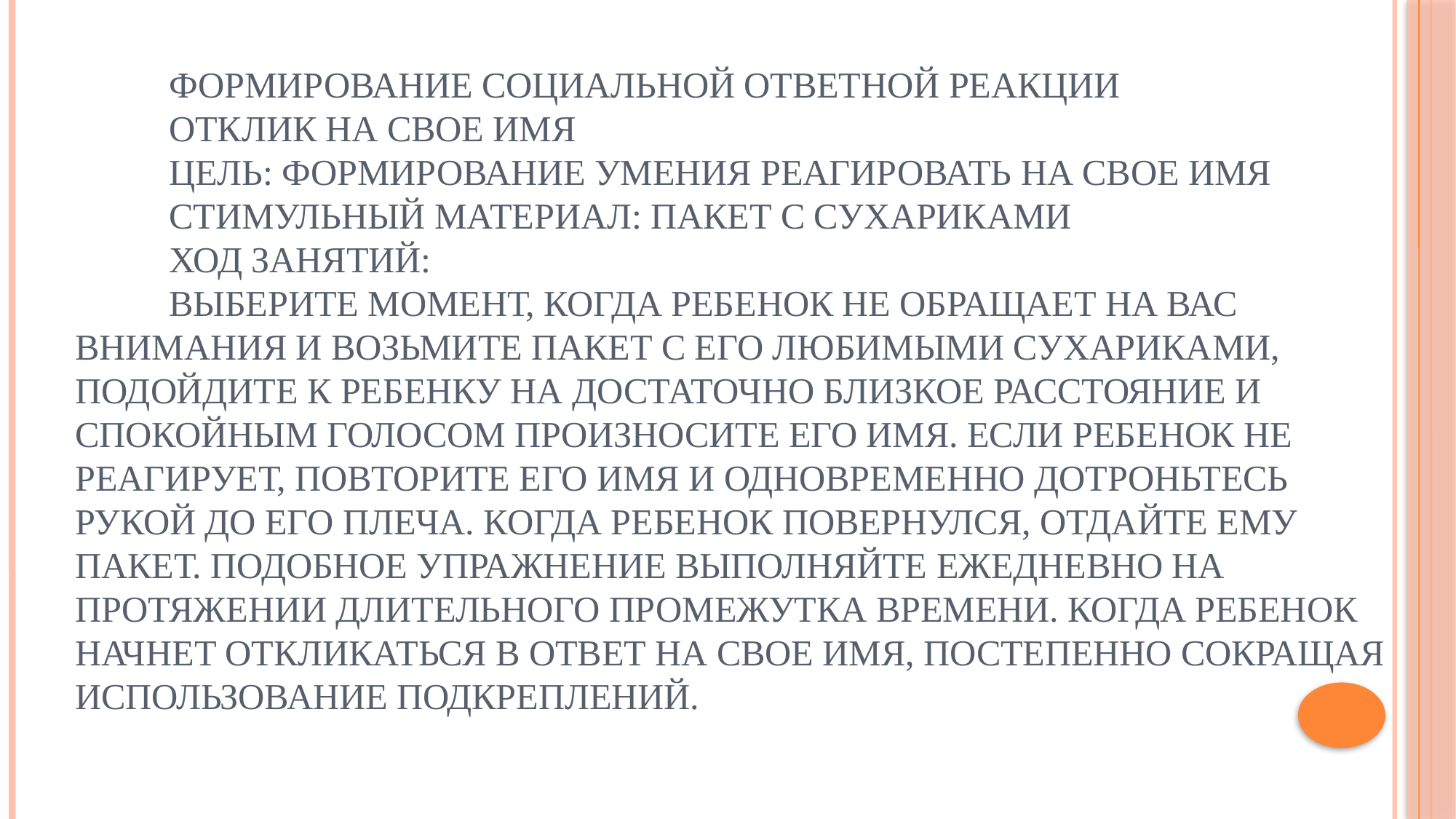

# Формирование социальной ответной реакции Отклик на свое имя Цель: формирование умения реагировать на свое имя Стимульный материал: пакет с сухариками Ход занятий: Выберите момент, когда ребенок не обращает на Вас внимания и возьмите пакет с его любимыми сухариками, подойдите к ребенку на достаточно близкое расстояние и спокойным голосом произносите его имя. Если ребенок не реагирует, повторите его имя и одновременно дотроньтесь рукой до его плеча. Когда ребенок повернулся, отдайте ему пакет. Подобное упражнение выполняйте ежедневно на протяжении длительного промежутка времени. Когда ребенок начнет откликаться в ответ на свое имя, постепенно сокращая использование подкреплений.